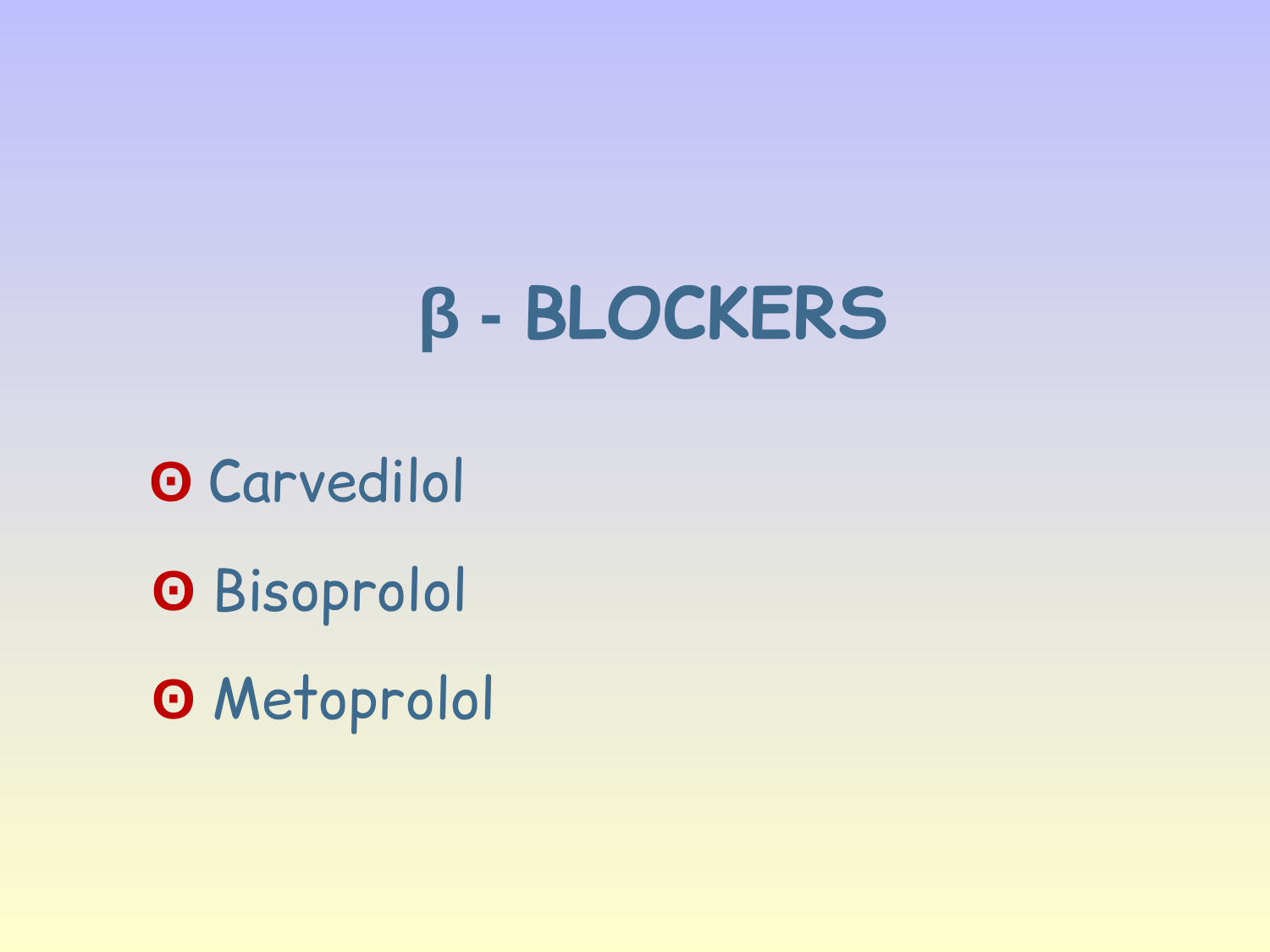

β - BLOCKERS

 ʘ Carvedilol

 ʘ Bisoprolol

 ʘ Metoprolol

#